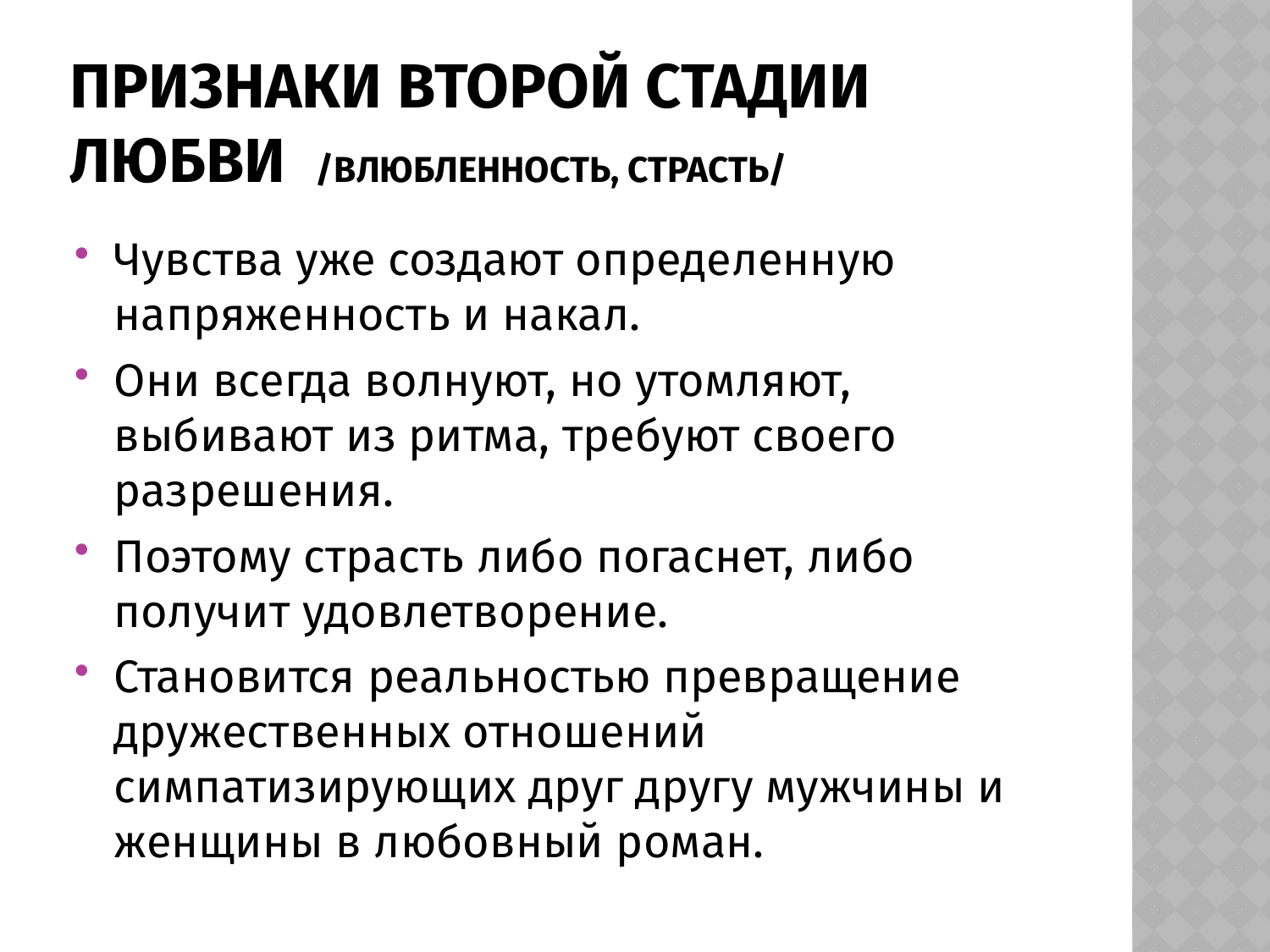

# Признаки второй стадии 		любви  /влюбленность, страсть/
Чувства уже создают определенную напряженность и накал.
Они всегда волнуют, но утомляют, выбивают из ритма, требуют своего разрешения.
Поэтому страсть либо погаснет, либо получит удовлетворение.
Становится реальностью превращение дружественных отношений симпатизирующих друг другу мужчины и женщины в любовный роман.